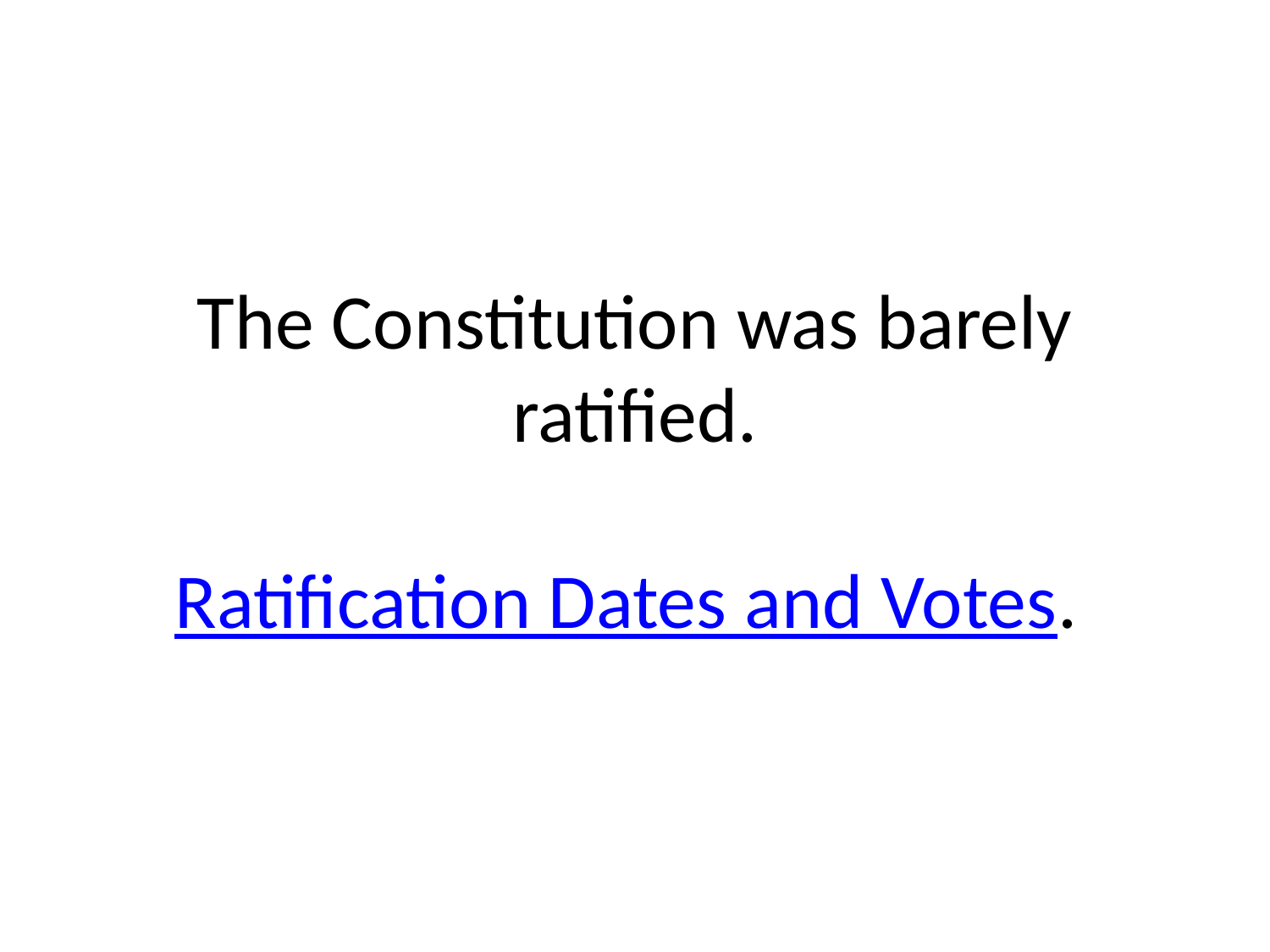

# The Constitution was barely ratified. Ratification Dates and Votes.